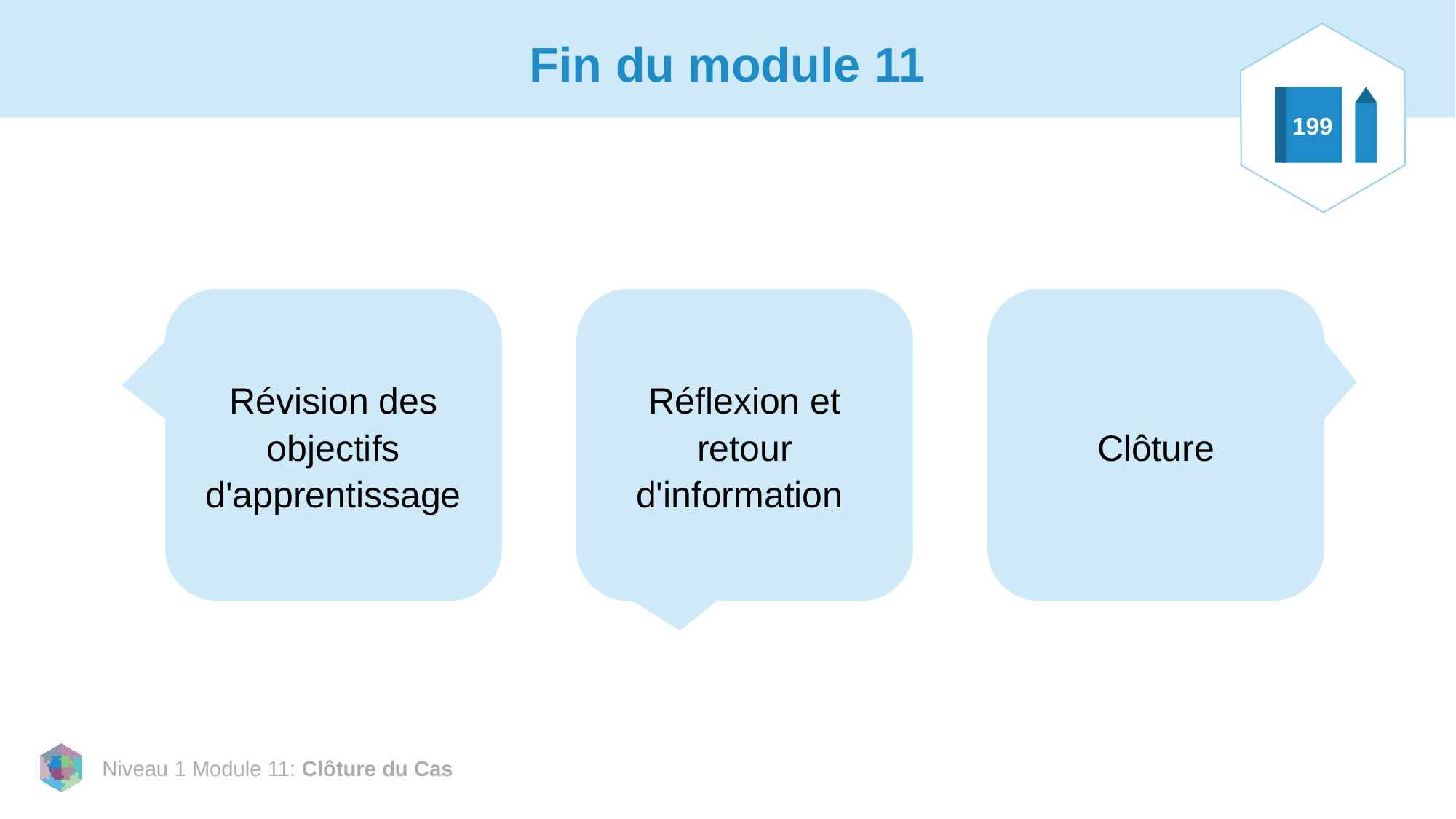

# Fin du module 11

199

Révision des objectifs d'apprentissage
Réflexion et retour d'information
Clôture